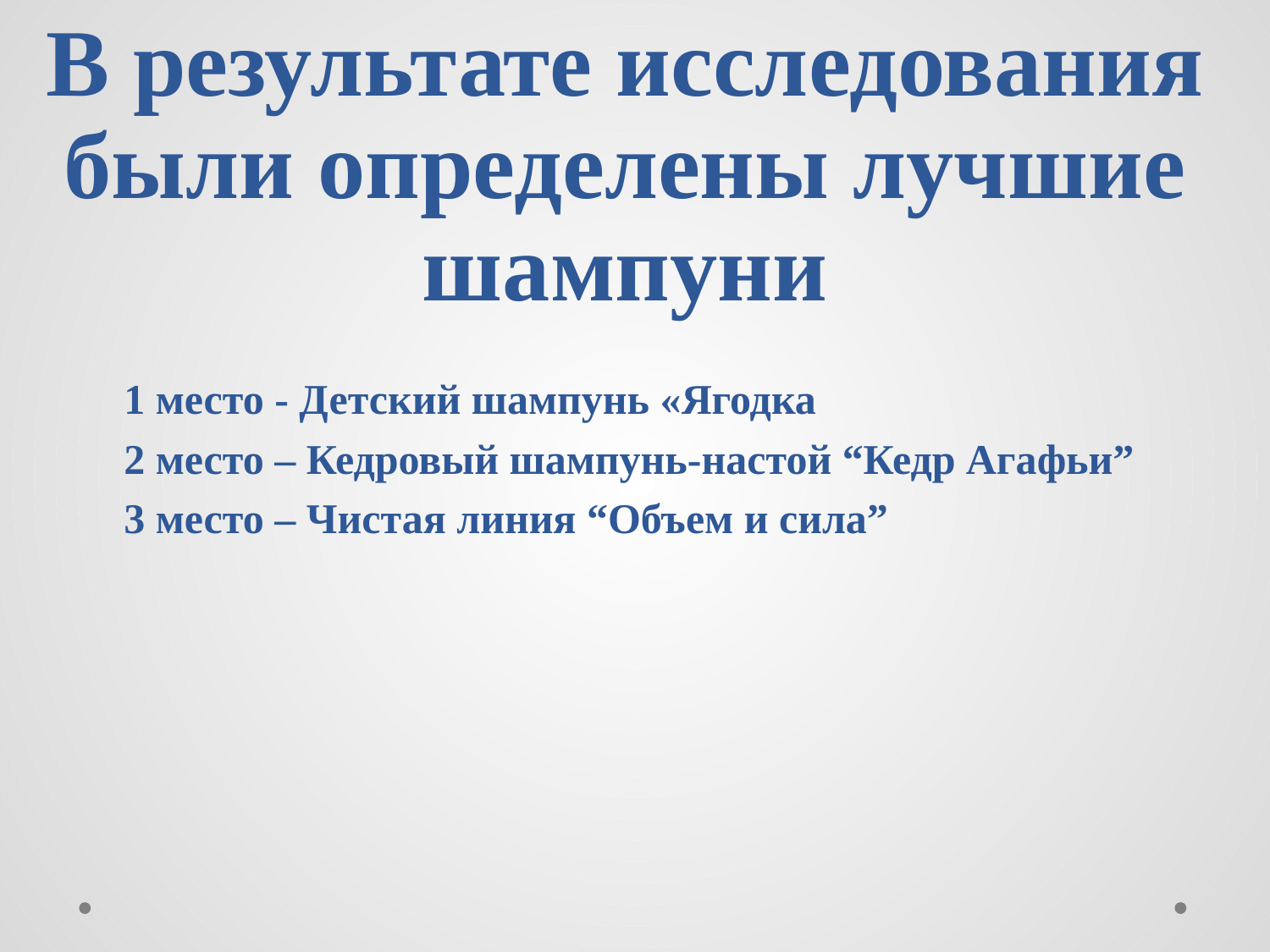

# В результате исследования были определены лучшие шампуни
1 место - Детский шампунь «Ягодка
2 место – Кедровый шампунь-настой “Кедр Агафьи”
3 место – Чистая линия “Объем и сила”